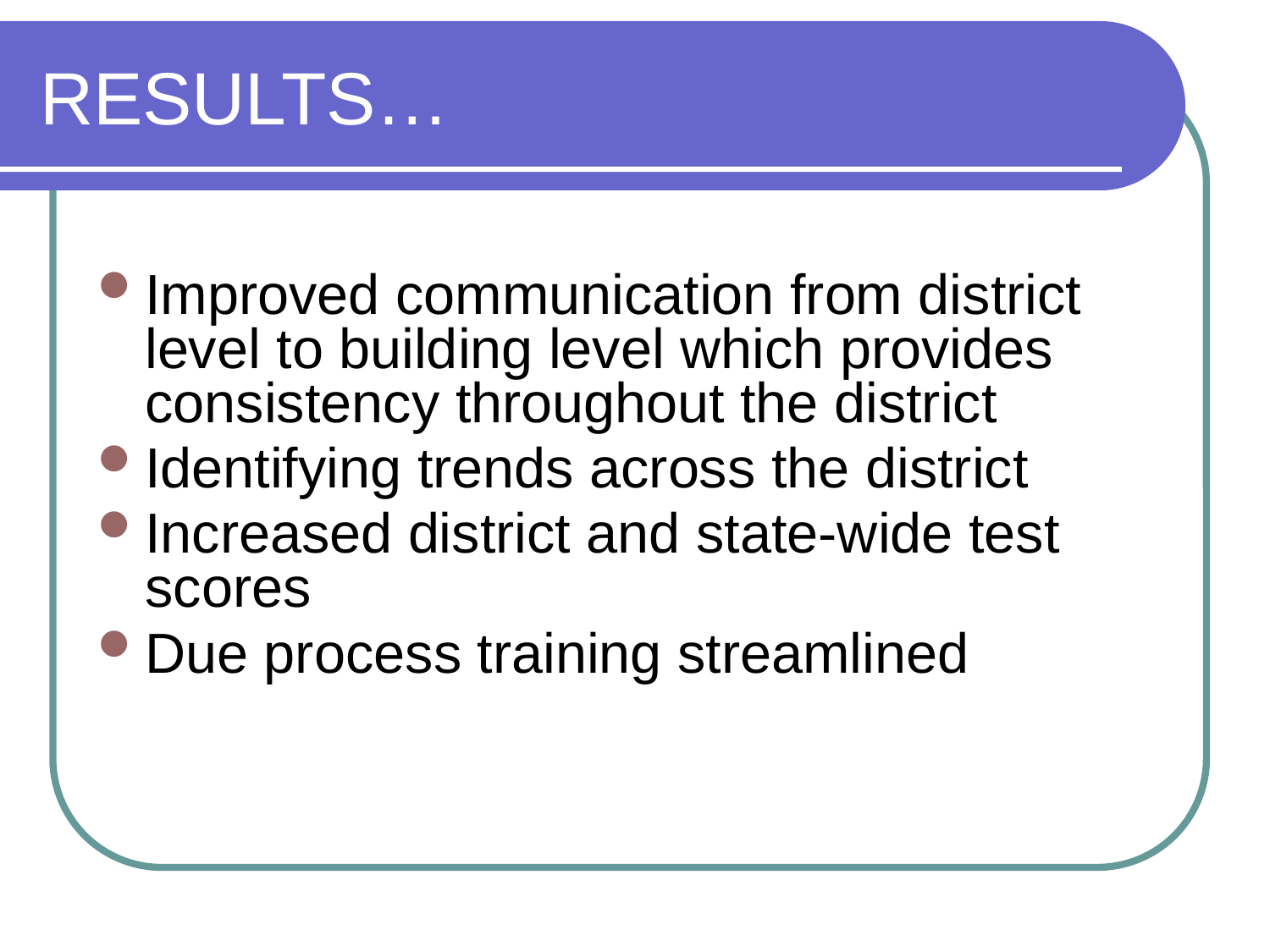

# RESULTS…
Improved communication from district level to building level which provides consistency throughout the district
Identifying trends across the district
Increased district and state-wide test scores
Due process training streamlined